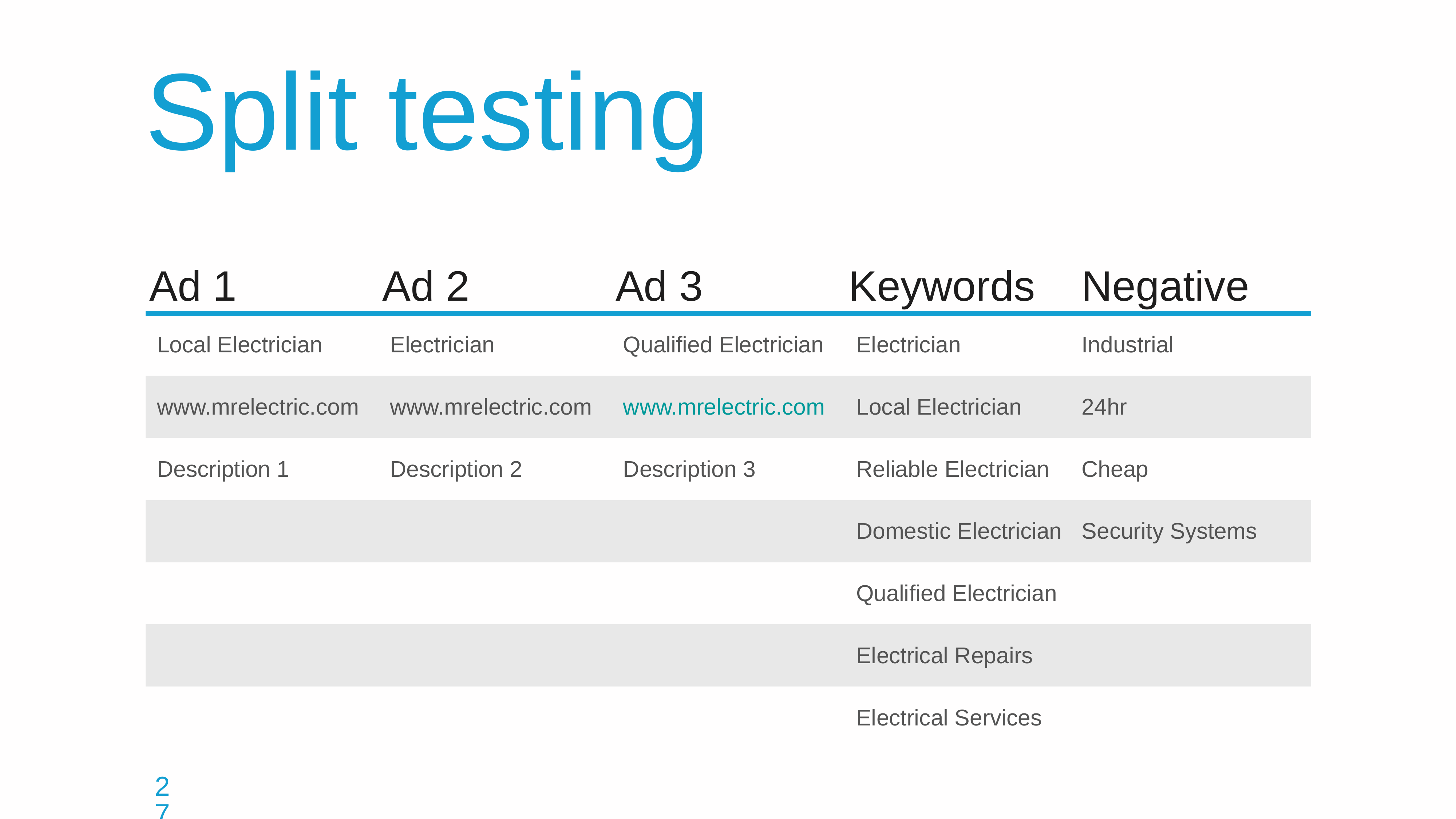

Split testing
| Ad 1 | Ad 2 | Ad 3 | Keywords | Negative |
| --- | --- | --- | --- | --- |
| Local Electrician | Electrician | Qualified Electrician | Electrician | Industrial |
| www.mrelectric.com | www.mrelectric.com | www.mrelectric.com | Local Electrician | 24hr |
| Description 1 | Description 2 | Description 3 | Reliable Electrician | Cheap |
|  |  |  | Domestic Electrician | Security Systems |
|  |  |  | Qualified Electrician |  |
|  |  |  | Electrical Repairs |  |
|  |  |  | Electrical Services |  |
27